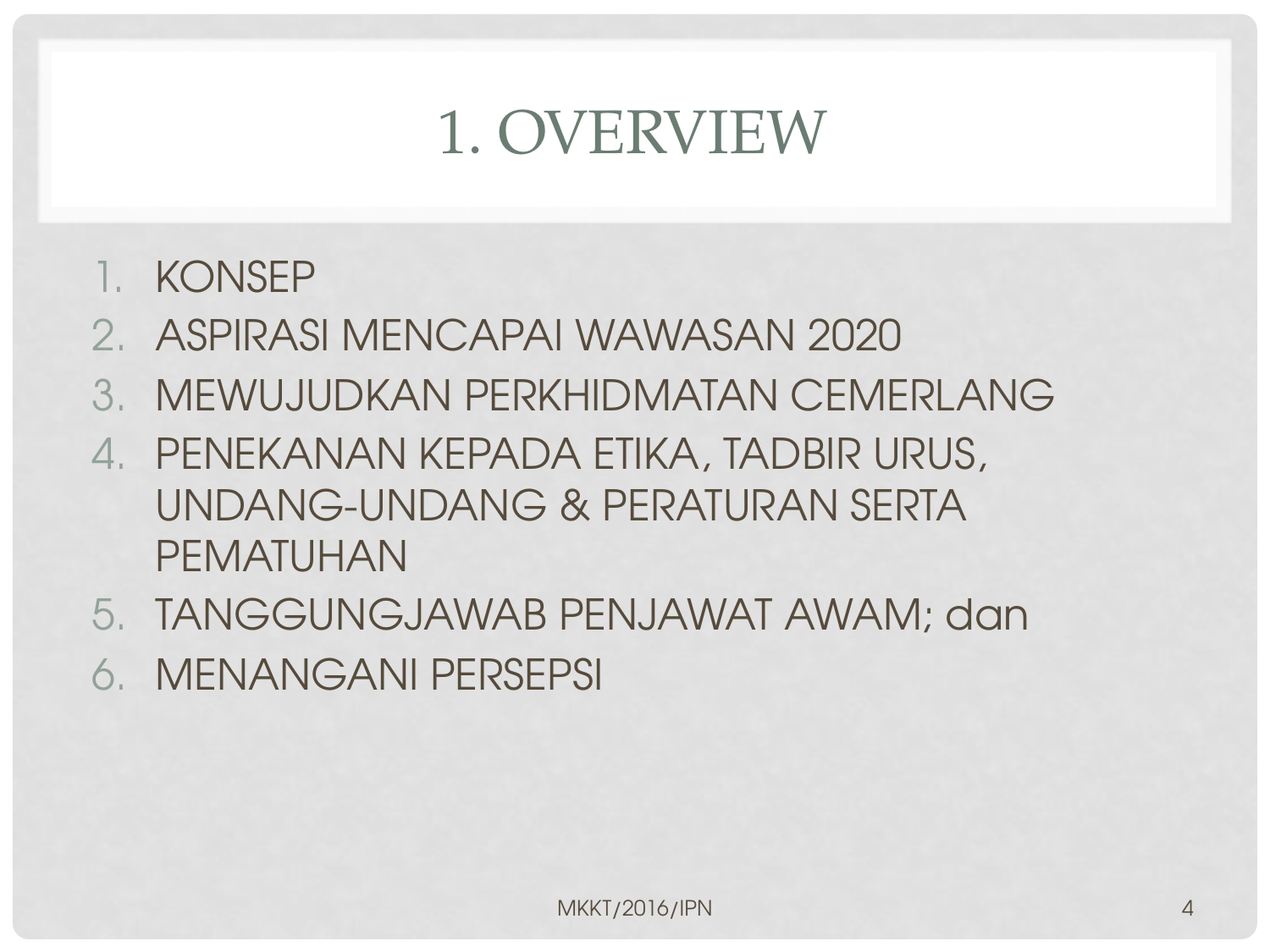

# 1. OVERVIEW
KONSEP
ASPIRASI MENCAPAI WAWASAN 2020
MEWUJUDKAN PERKHIDMATAN CEMERLANG
PENEKANAN KEPADA ETIKA, TADBIR URUS, UNDANG-UNDANG & PERATURAN SERTA PEMATUHAN
TANGGUNGJAWAB PENJAWAT AWAM; dan
MENANGANI PERSEPSI
MKKT/2016/IPN
4